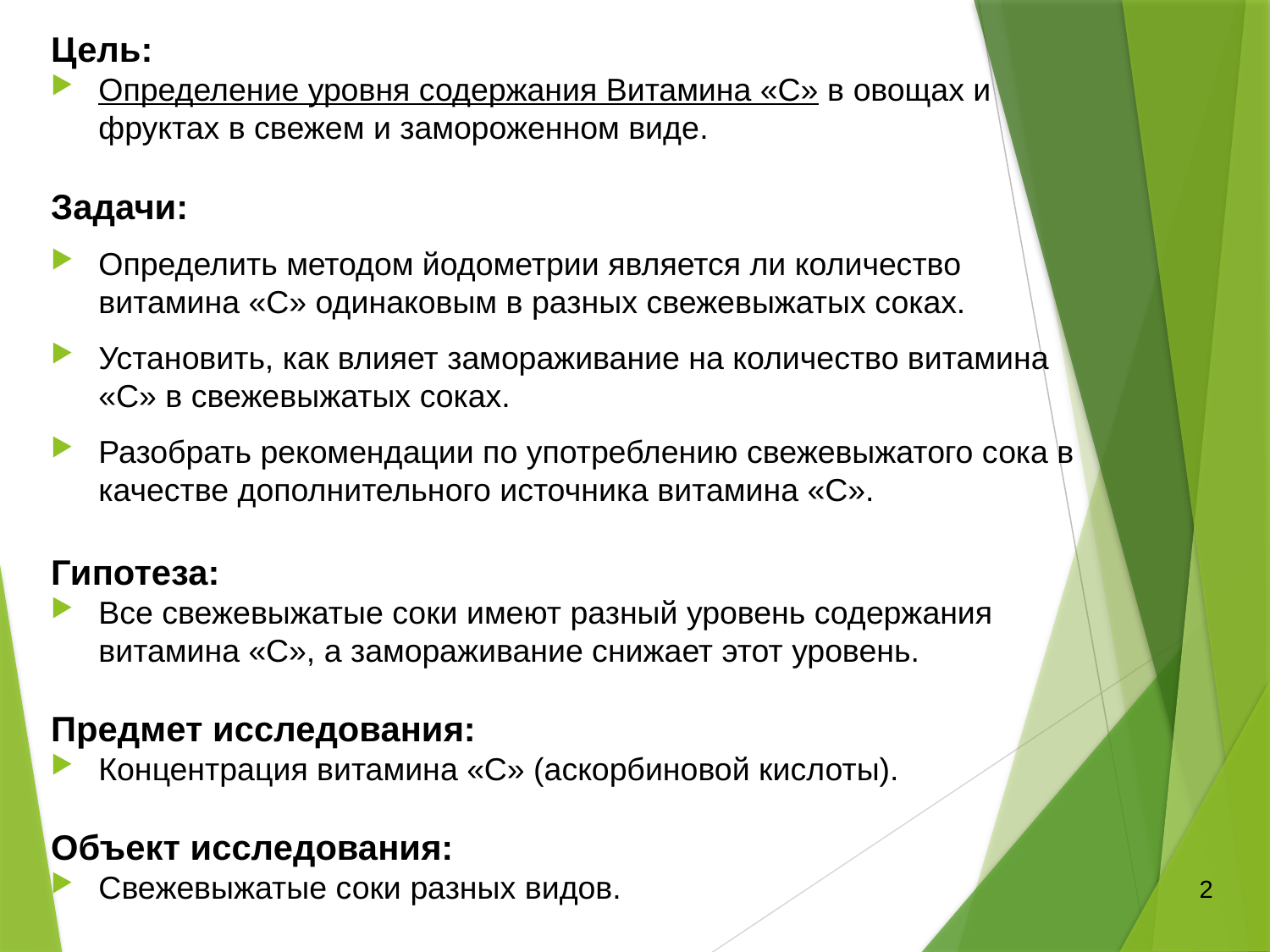

Цель:
Определение уровня содержания Витамина «С» в овощах и фруктах в свежем и замороженном виде.

Задачи:
Определить методом йодометрии является ли количество витамина «С» одинаковым в разных свежевыжатых соках.
Установить, как влияет замораживание на количество витамина «С» в свежевыжатых соках.
Разобрать рекомендации по употреблению свежевыжатого сока в качестве дополнительного источника витамина «С».

Гипотеза:
Все свежевыжатые соки имеют разный уровень содержания витамина «С», а замораживание снижает этот уровень.

Предмет исследования:
Концентрация витамина «С» (аскорбиновой кислоты).

Объект исследования:
Свежевыжатые соки разных видов.
2